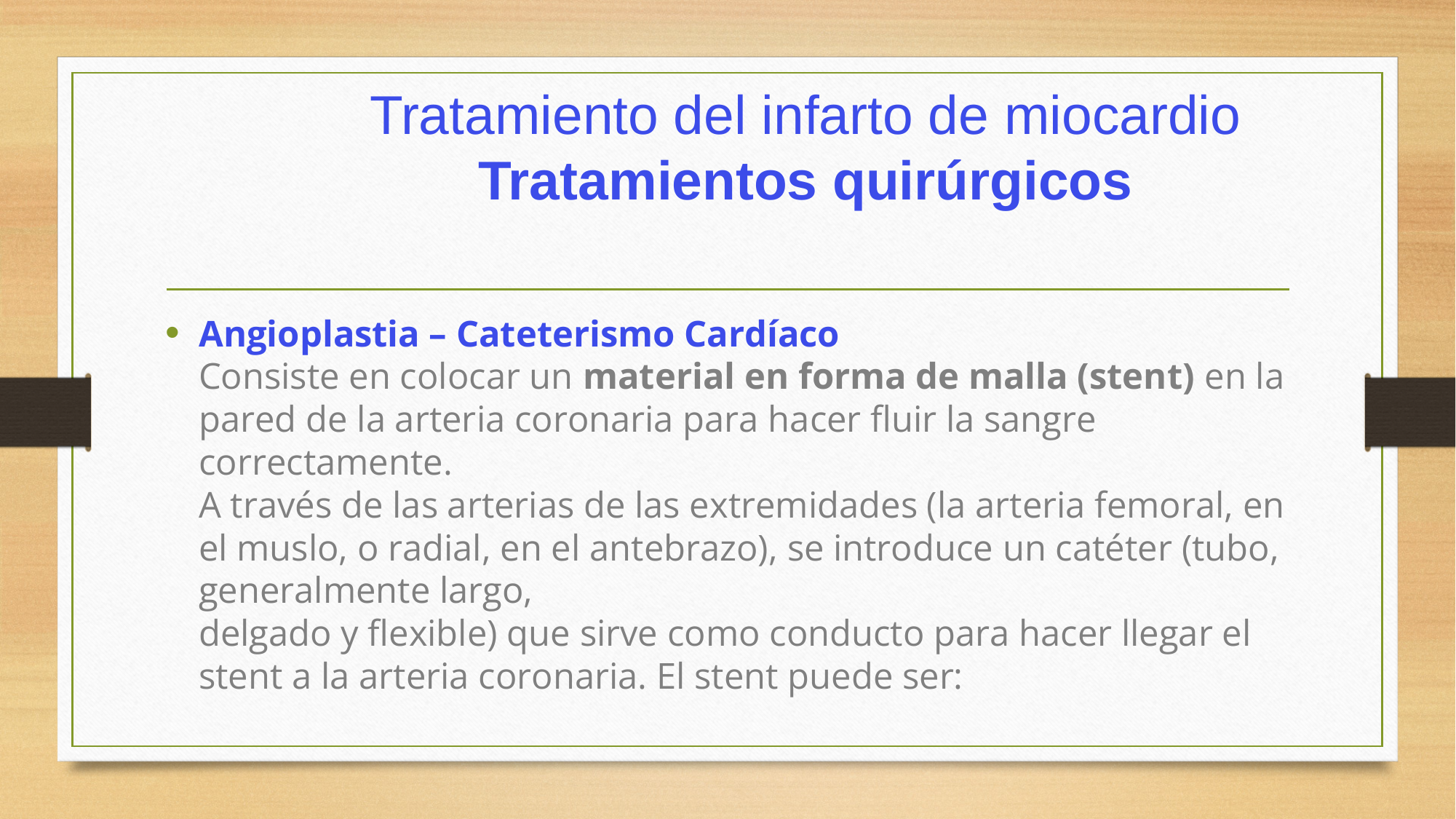

# Tratamiento del infarto de miocardio Tratamientos quirúrgicos
Angioplastia – Cateterismo Cardíaco
Consiste en colocar un material en forma de malla (stent) en la pared de la arteria coronaria para hacer fluir la sangre correctamente.
A través de las arterias de las extremidades (la arteria femoral, en el muslo, o radial, en el antebrazo), se introduce un catéter (tubo, generalmente largo,
delgado y flexible) que sirve como conducto para hacer llegar el stent a la arteria coronaria. El stent puede ser: